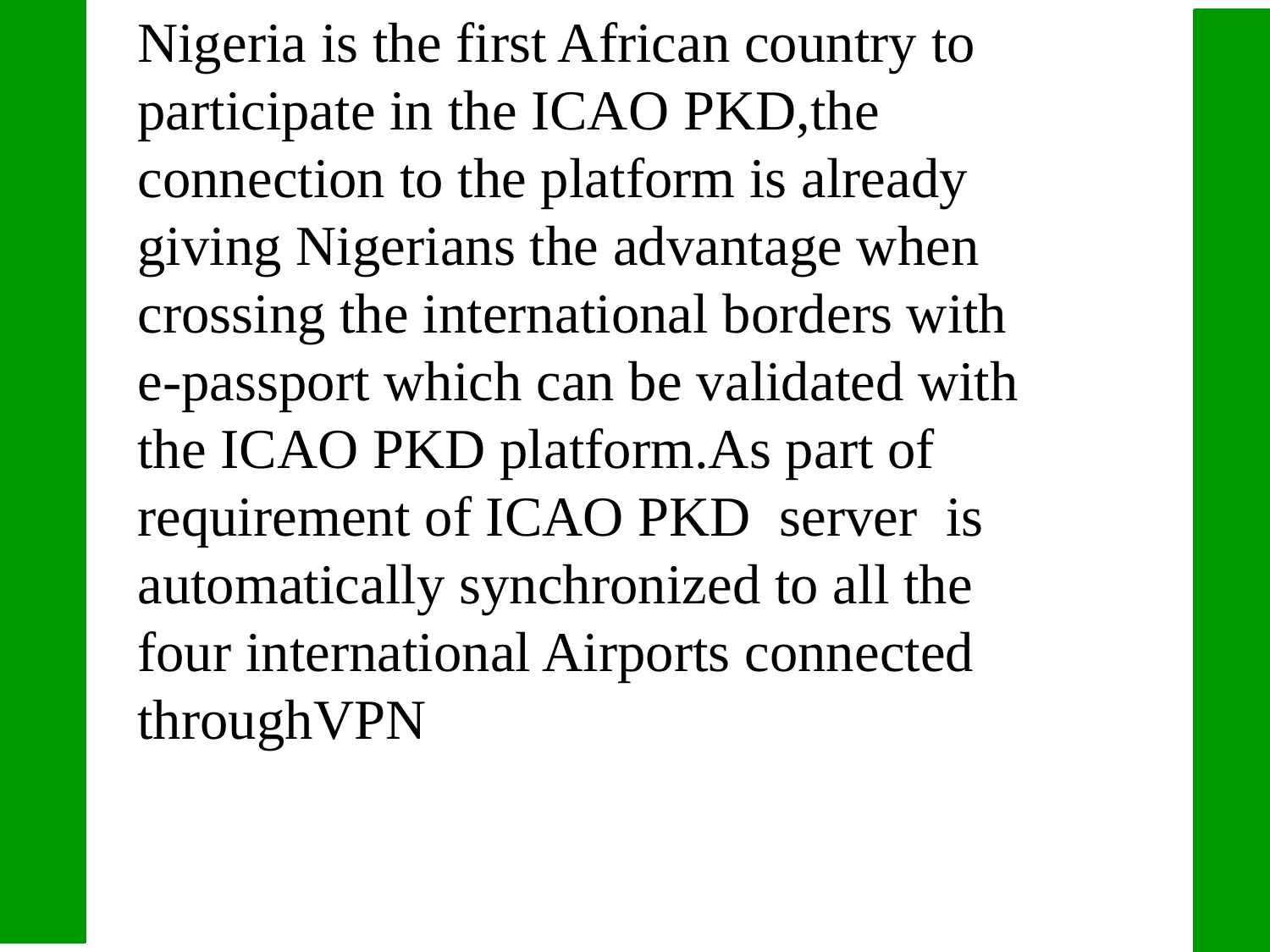

Nigeria is the first African country to participate in the ICAO PKD,the connection to the platform is already giving Nigerians the advantage when crossing the international borders with e-passport which can be validated with the ICAO PKD platform.As part of requirement of ICAO PKD  server  is automatically synchronized to all the four international Airports connected throughVPN